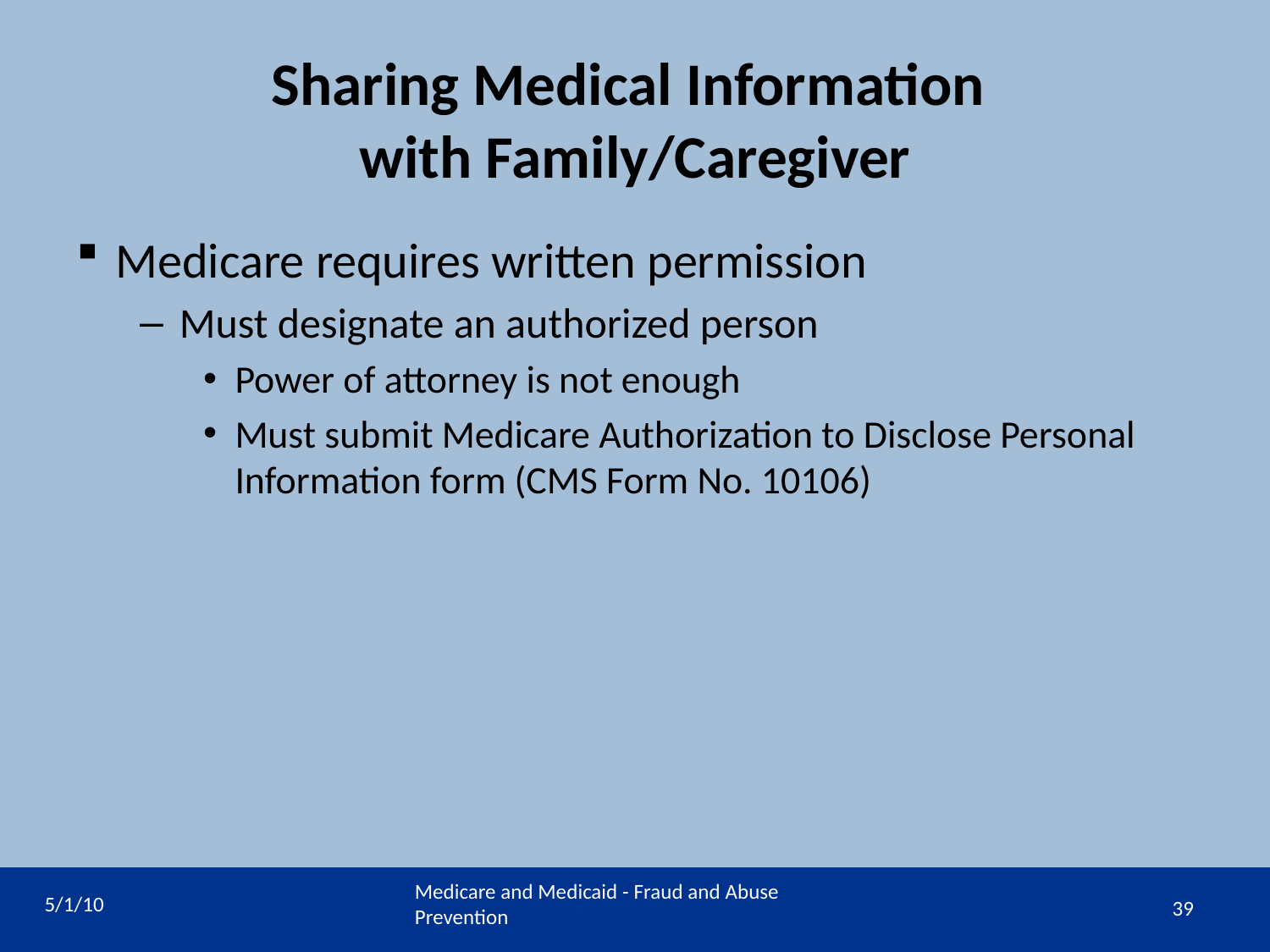

# Sharing Medical Information with Family/Caregiver
Medicare requires written permission
Must designate an authorized person
Power of attorney is not enough
Must submit Medicare Authorization to Disclose Personal Information form (CMS Form No. 10106)
5/1/10
Medicare and Medicaid - Fraud and Abuse Prevention
39